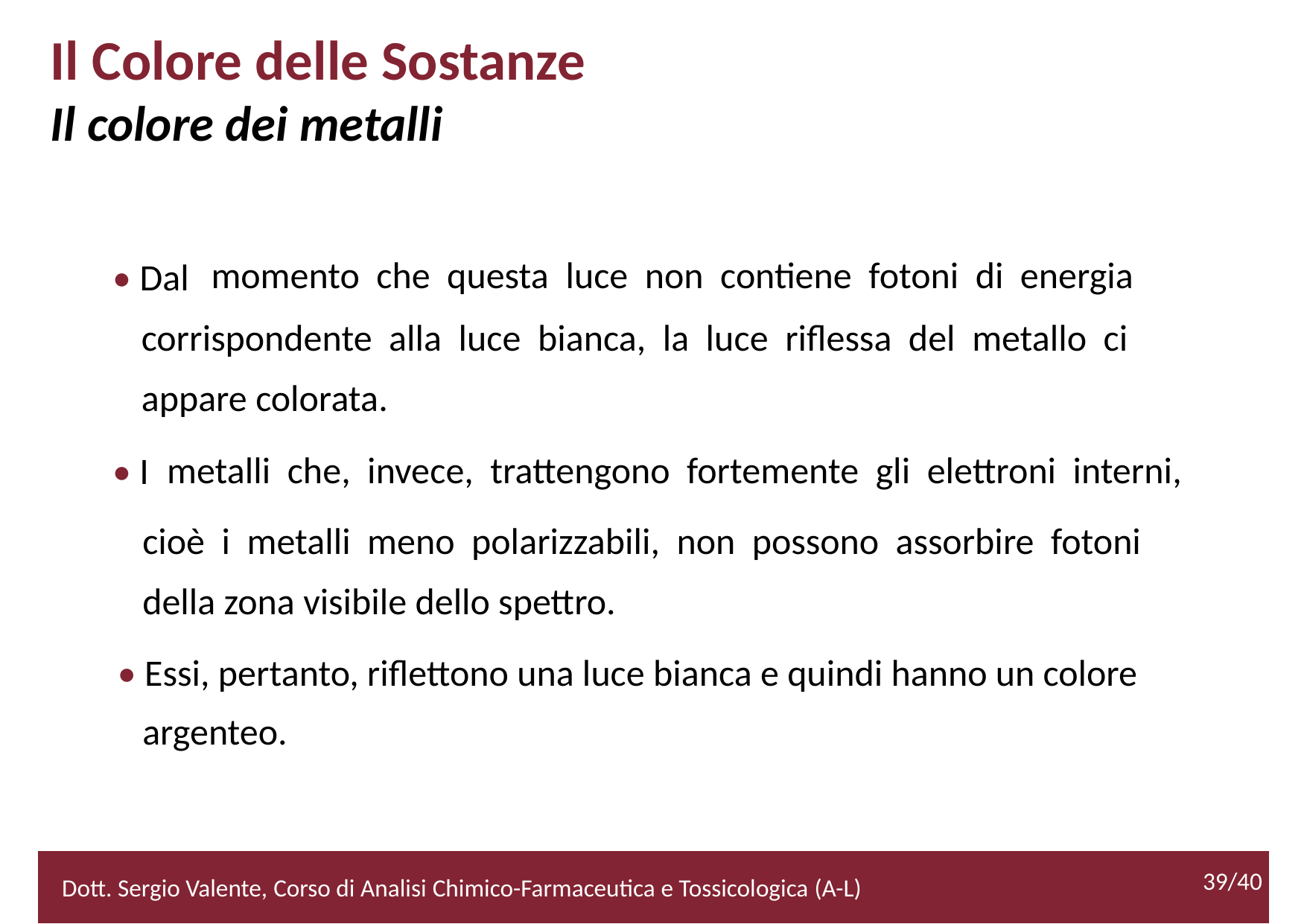

Il Colore delle Sostanze
Il colore dei metalli
• Dal
momento  che  questa  luce  non  contiene  fotoni  di  energia
corrispondente  alla  luce  bianca,  la  luce  riflessa  del  metallo  ci

appare colorata.
• I
metalli  che,  invece,  trattengono  fortemente  gli  elettroni  interni,
		cioè  i  metalli  meno  polarizzabili,  non  possono  assorbire  fotoni

		della zona visibile dello spettro.

• Essi, pertanto, riflettono una luce bianca e quindi hanno un colore

		argenteo.

			39/40

39/40
2/52
Dott. Sergio Valente, Corso di Analisi Chimico-Farmaceutica e Tossicologica (A-L)